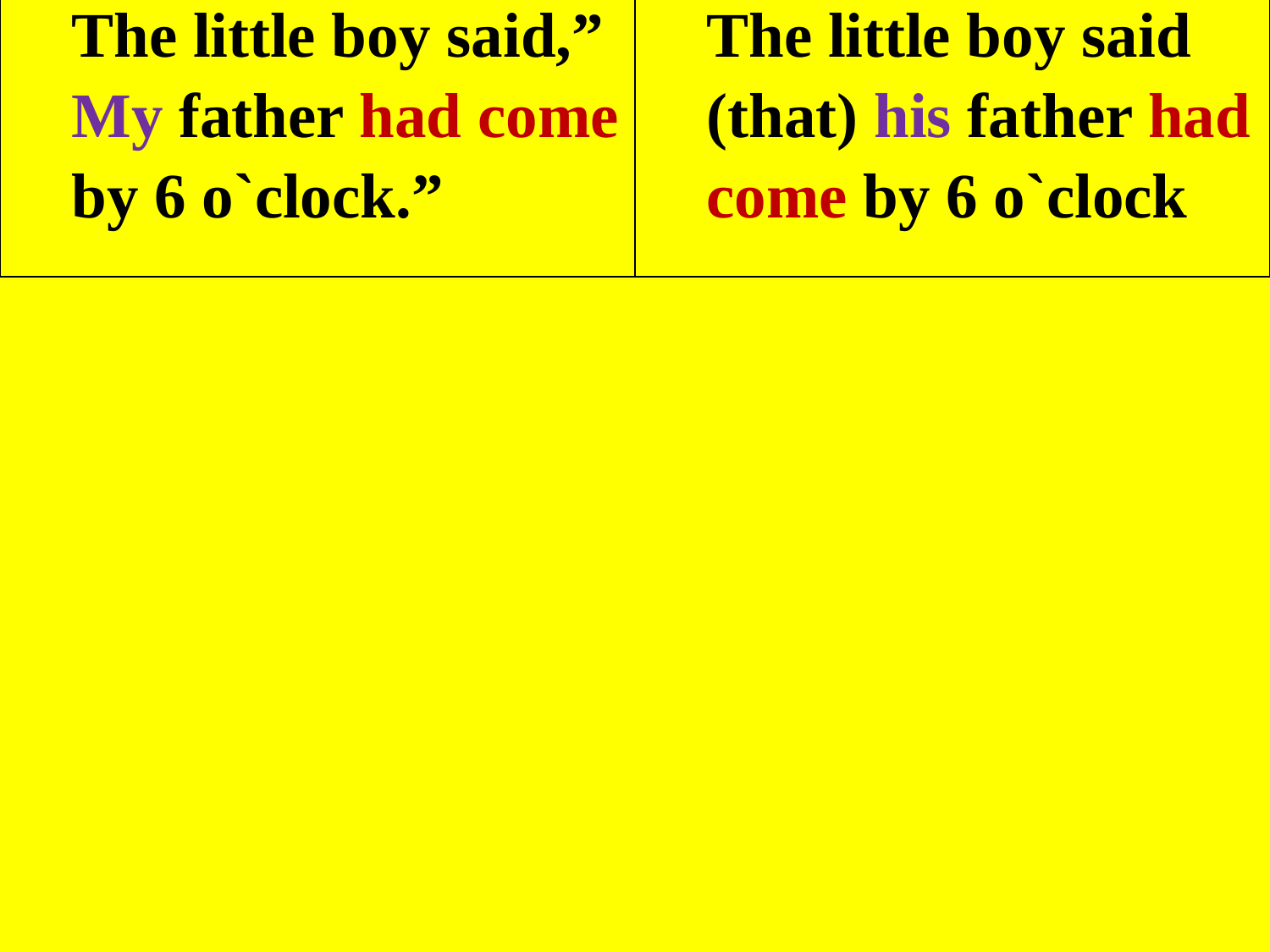

| The little boy said,” My father had come by 6 o`clock.” | The little boy said (that) his father had come by 6 o`clock |
| --- | --- |